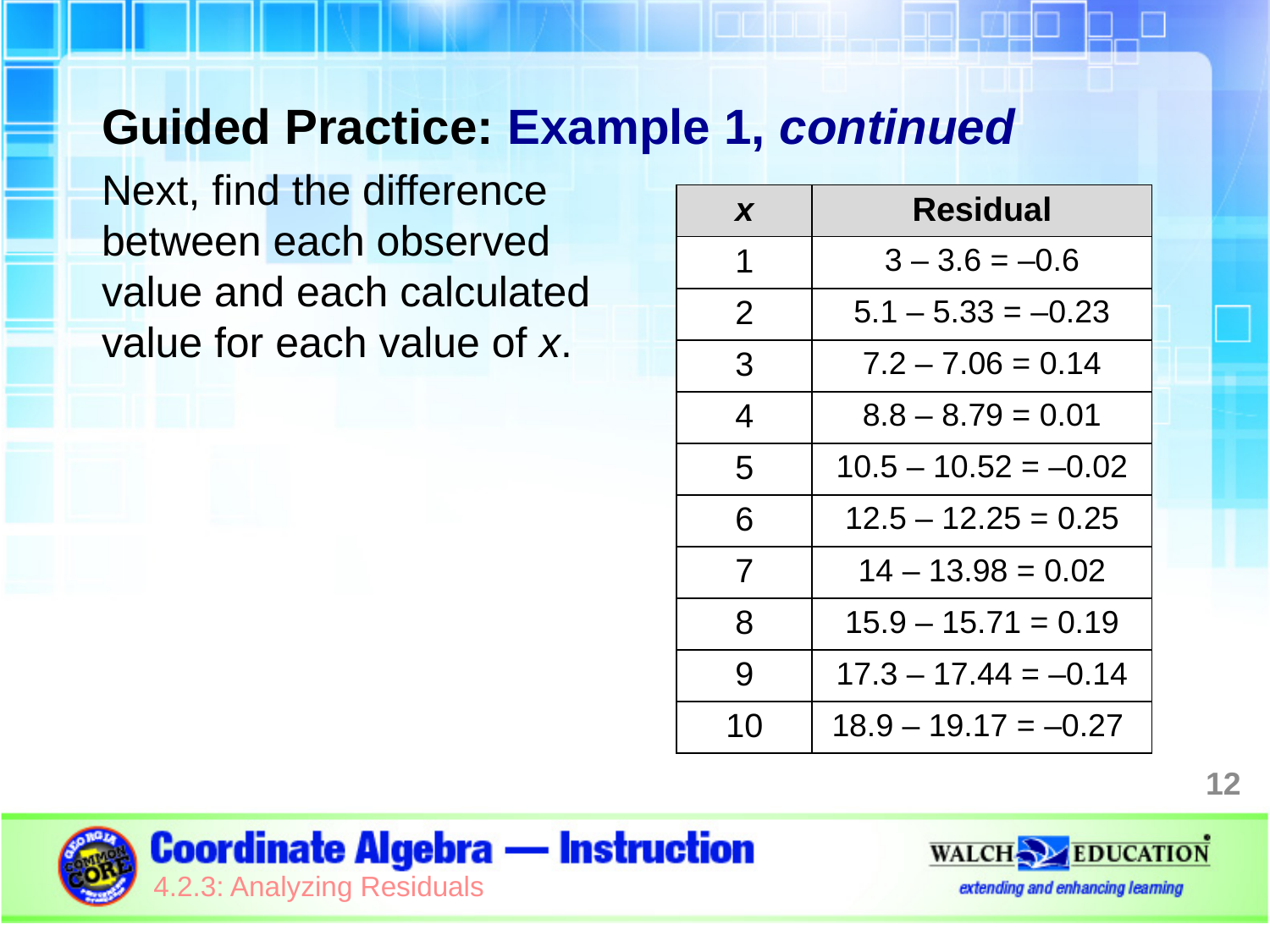

Guided Practice: Example 1, continued
Next, find the difference
between each observed
value and each calculated
value for each value of x.

| x | Residual |
| --- | --- |
| 1 | 3 – 3.6 = –0.6 |
| 2 | 5.1 – 5.33 = –0.23 |
| 3 | 7.2 – 7.06 = 0.14 |
| 4 | 8.8 – 8.79 = 0.01 |
| 5 | 10.5 – 10.52 = –0.02 |
| 6 | 12.5 – 12.25 = 0.25 |
| 7 | 14 – 13.98 = 0.02 |
| 8 | 15.9 – 15.71 = 0.19 |
| 9 | 17.3 – 17.44 = –0.14 |
| 10 | 18.9 – 19.17 = –0.27 |
12
4.2.3: Analyzing Residuals